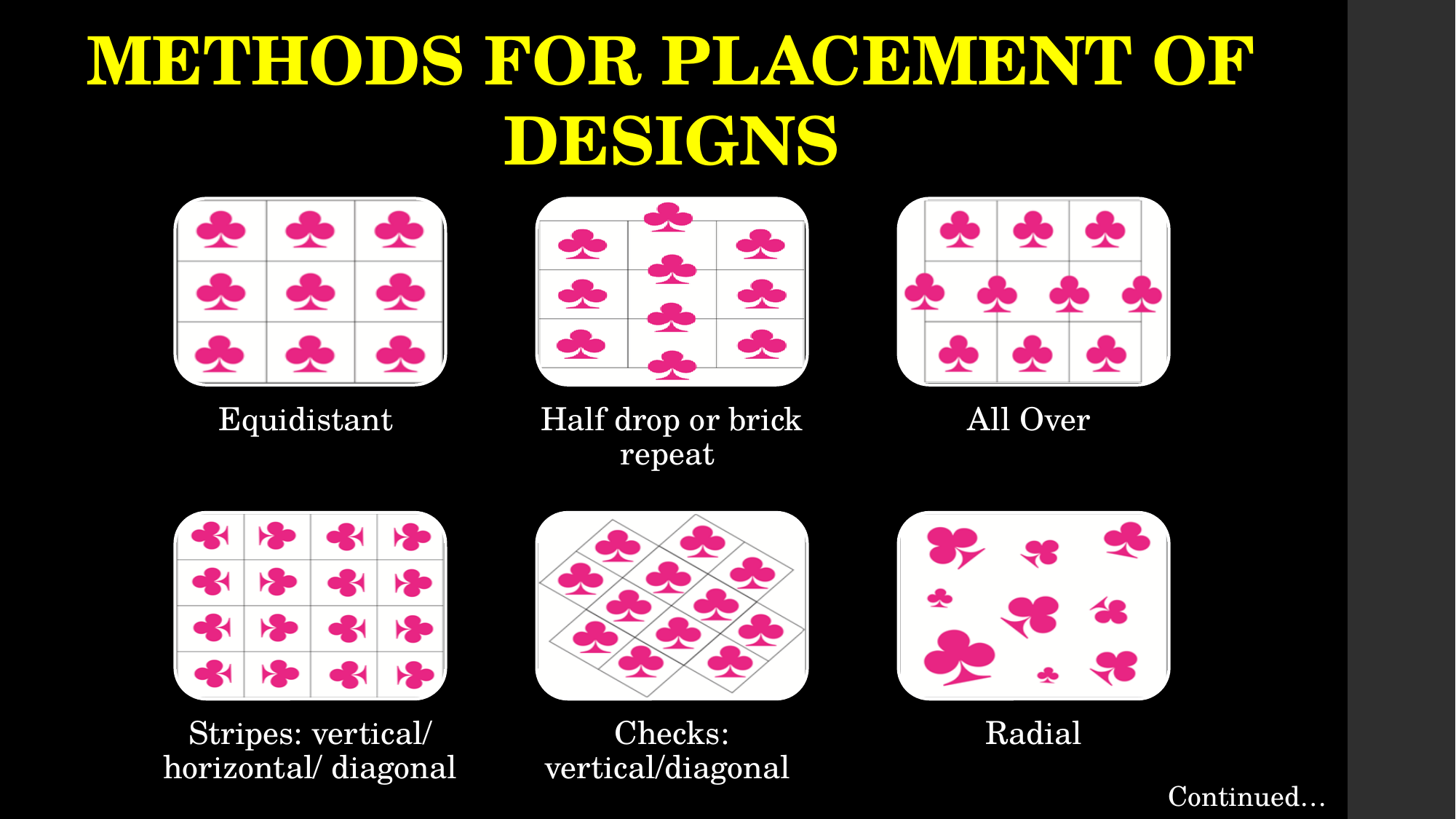

# METHODS FOR PLACEMENT OF DESIGNS
Equidistant
Half drop or brick repeat
All Over
Stripes: vertical/ horizontal/ diagonal
Checks: vertical/diagonal
Radial
Continued…